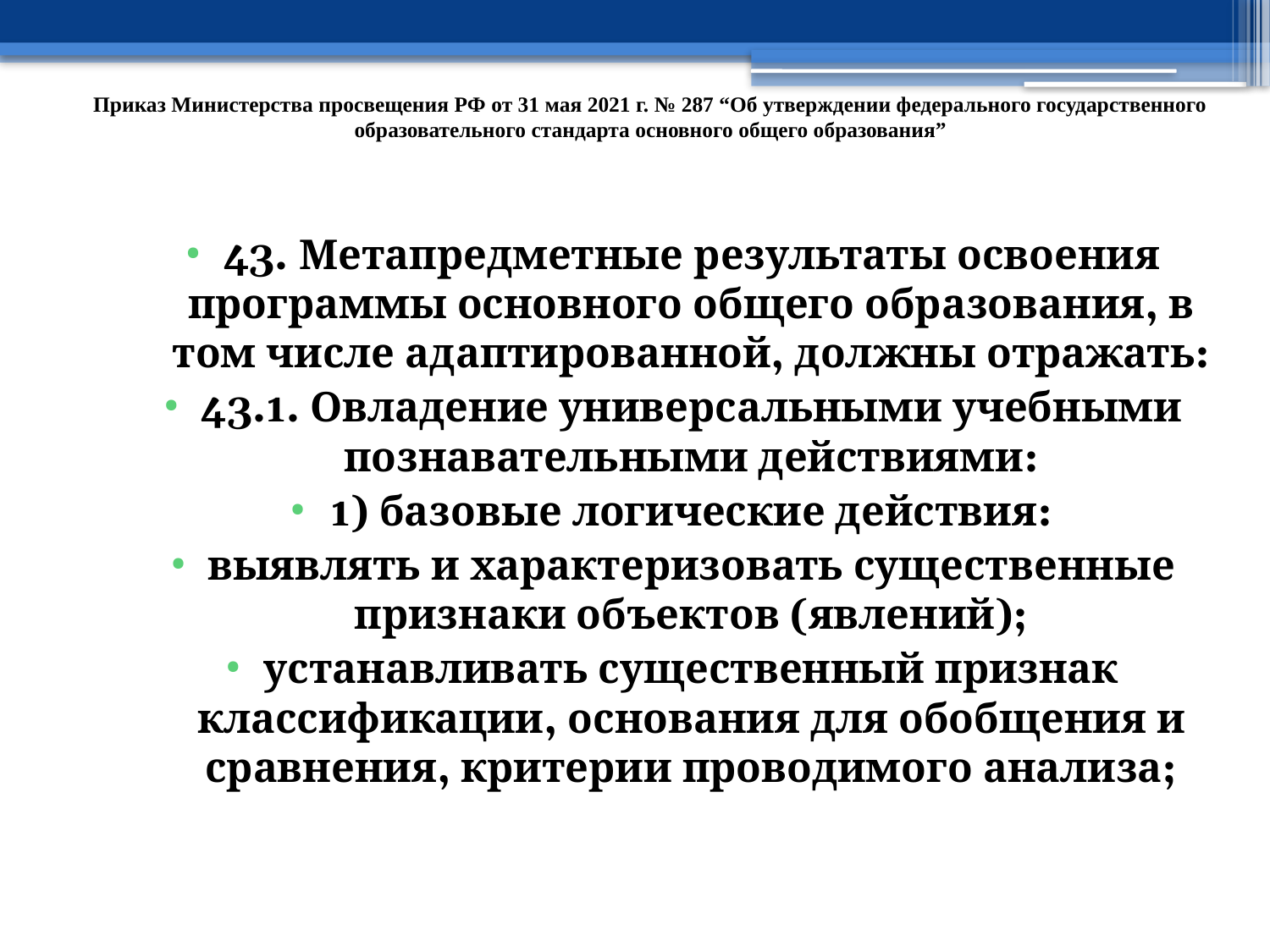

# Приказ Министерства просвещения РФ от 31 мая 2021 г. № 287 “Об утверждении федерального государственного образовательного стандарта основного общего образования”
43. Метапредметные результаты освоения программы основного общего образования, в том числе адаптированной, должны отражать:
43.1. Овладение универсальными учебными познавательными действиями:
1) базовые логические действия:
выявлять и характеризовать существенные признаки объектов (явлений);
устанавливать существенный признак классификации, основания для обобщения и сравнения, критерии проводимого анализа;